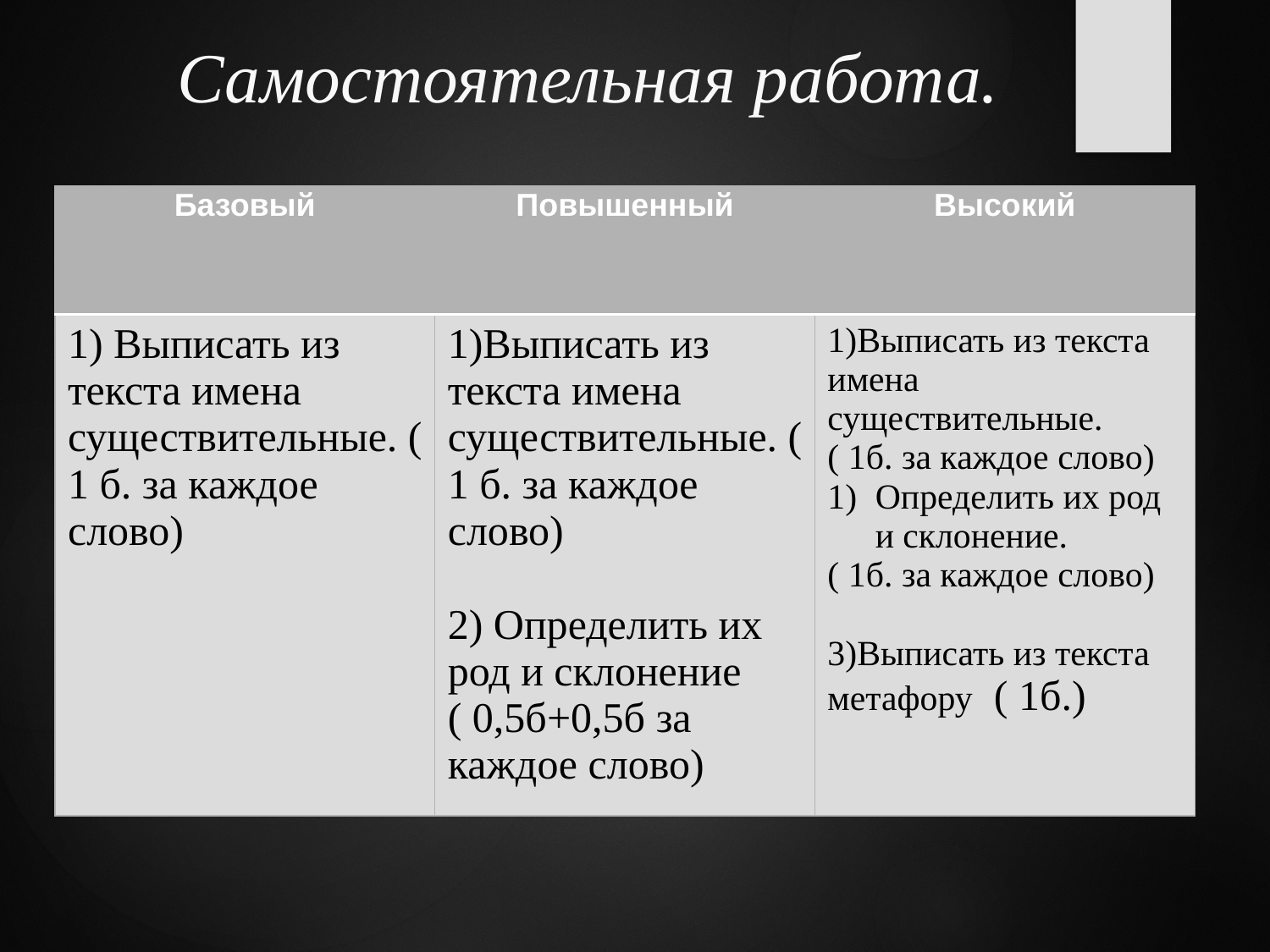

# Самостоятельная работа.
| Базовый | Повышенный | Высокий |
| --- | --- | --- |
| 1) Выписать из текста имена существительные. ( 1 б. за каждое слово) | 1)Выписать из текста имена существительные. ( 1 б. за каждое слово) 2) Определить их род и склонение ( 0,5б+0,5б за каждое слово) | 1)Выписать из текста имена существительные. ( 1б. за каждое слово) Определить их род и склонение. ( 1б. за каждое слово) 3)Выписать из текста метафору ( 1б.) |